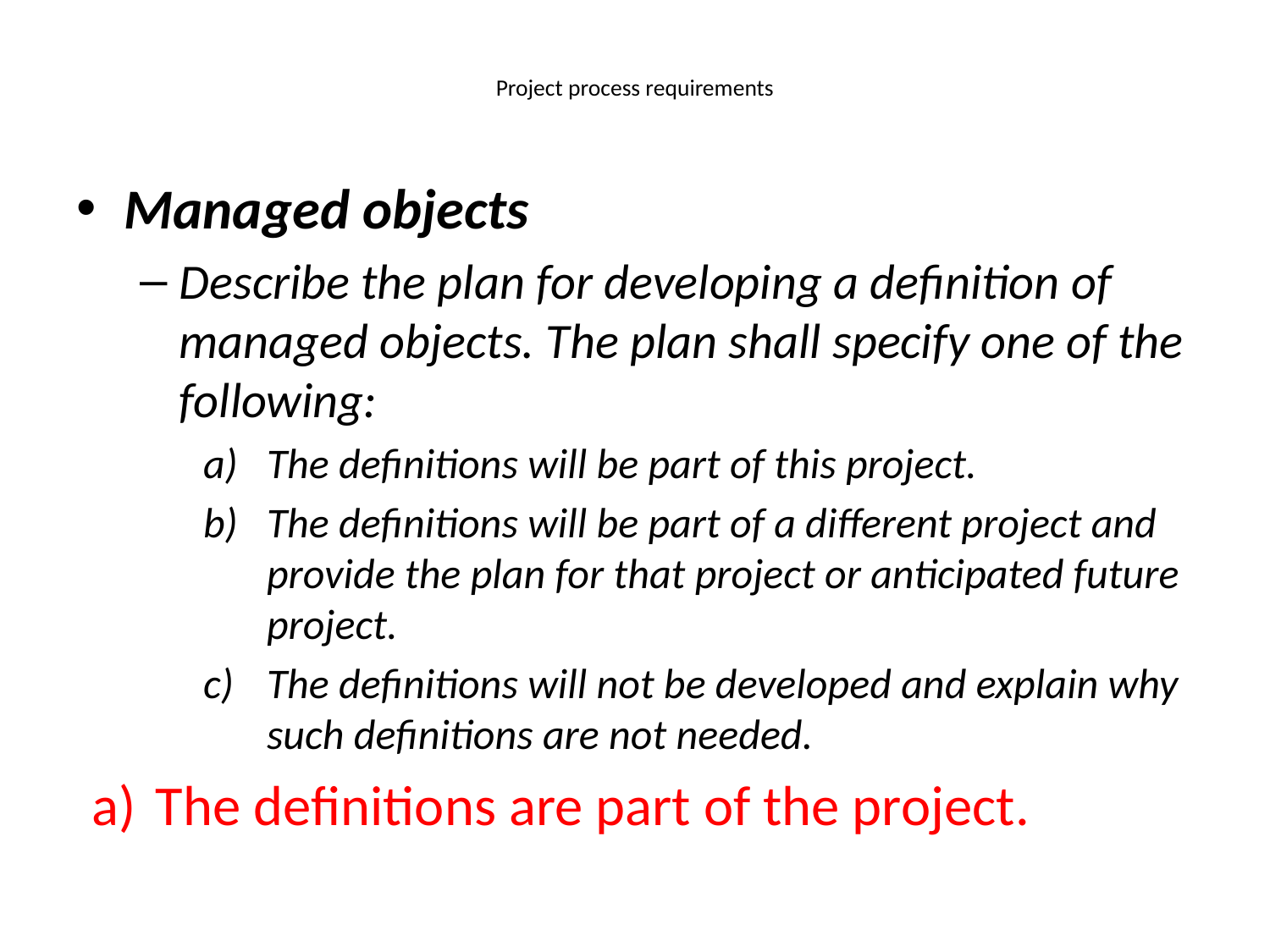

# Project process requirements
Managed objects
Describe the plan for developing a definition of managed objects. The plan shall specify one of the following:
The definitions will be part of this project.
The definitions will be part of a different project and provide the plan for that project or anticipated future project.
The definitions will not be developed and explain why such definitions are not needed.
The definitions are part of the project.